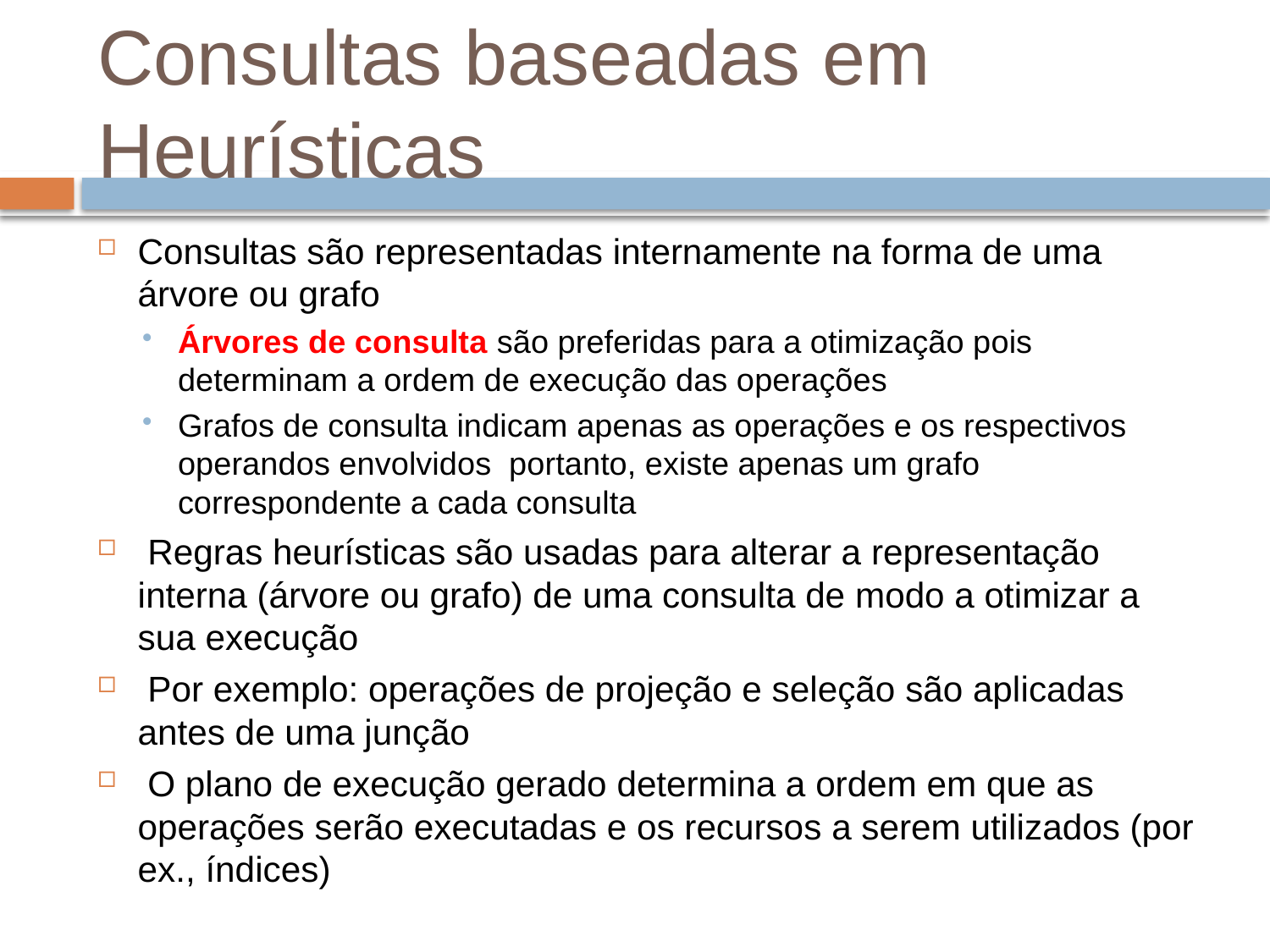

# Consultas baseadas em Heurísticas
Consultas são representadas internamente na forma de uma árvore ou grafo
Árvores de consulta são preferidas para a otimização pois determinam a ordem de execução das operações
Grafos de consulta indicam apenas as operações e os respectivos operandos envolvidos  portanto, existe apenas um grafo correspondente a cada consulta
 Regras heurísticas são usadas para alterar a representação interna (árvore ou grafo) de uma consulta de modo a otimizar a sua execução
 Por exemplo: operações de projeção e seleção são aplicadas antes de uma junção
 O plano de execução gerado determina a ordem em que as operações serão executadas e os recursos a serem utilizados (por ex., índices)